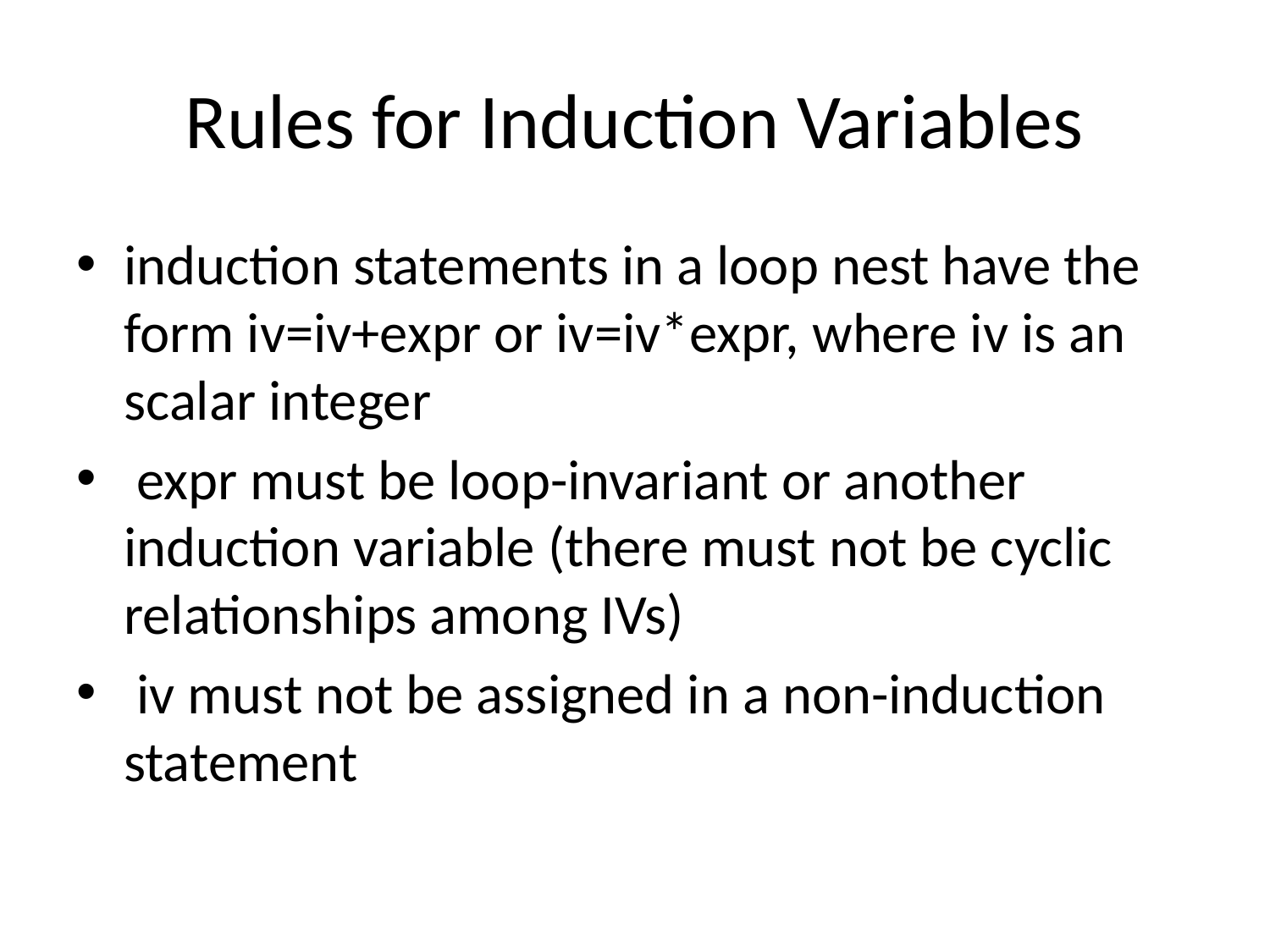

# Rules for Induction Variables
induction statements in a loop nest have the form iv=iv+expr or iv=iv*expr, where iv is an scalar integer
 expr must be loop-invariant or another induction variable (there must not be cyclic relationships among IVs)
 iv must not be assigned in a non-induction statement